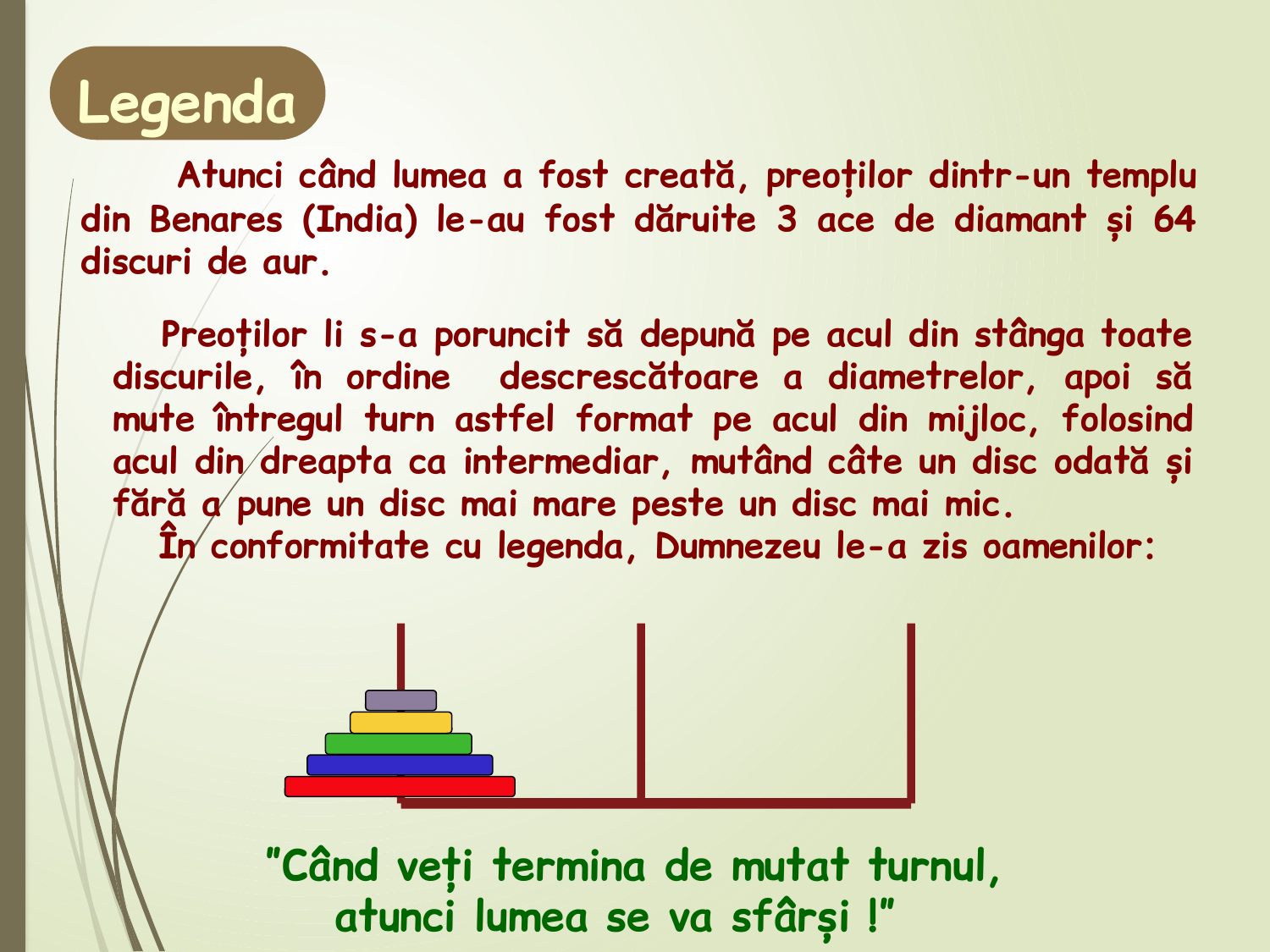

Legenda
     Atunci când lumea a fost creată, preoţilor dintr-un templu din Benares (India) le-au fost dăruite 3 ace de diamant şi 64 discuri de aur.
   Preoţilor li s-a poruncit să depună pe acul din stânga toate discurile, în ordine  descrescătoare a diametrelor, apoi să mute întregul turn astfel format pe acul din mijloc, folosind acul din dreapta ca intermediar, mutând câte un disc odată şi fără a pune un disc mai mare peste un disc mai mic.
   În conformitate cu legenda, Dumnezeu le-a zis oamenilor:

”Când veţi termina de mutat turnul, atunci lumea se va sfârşi !”